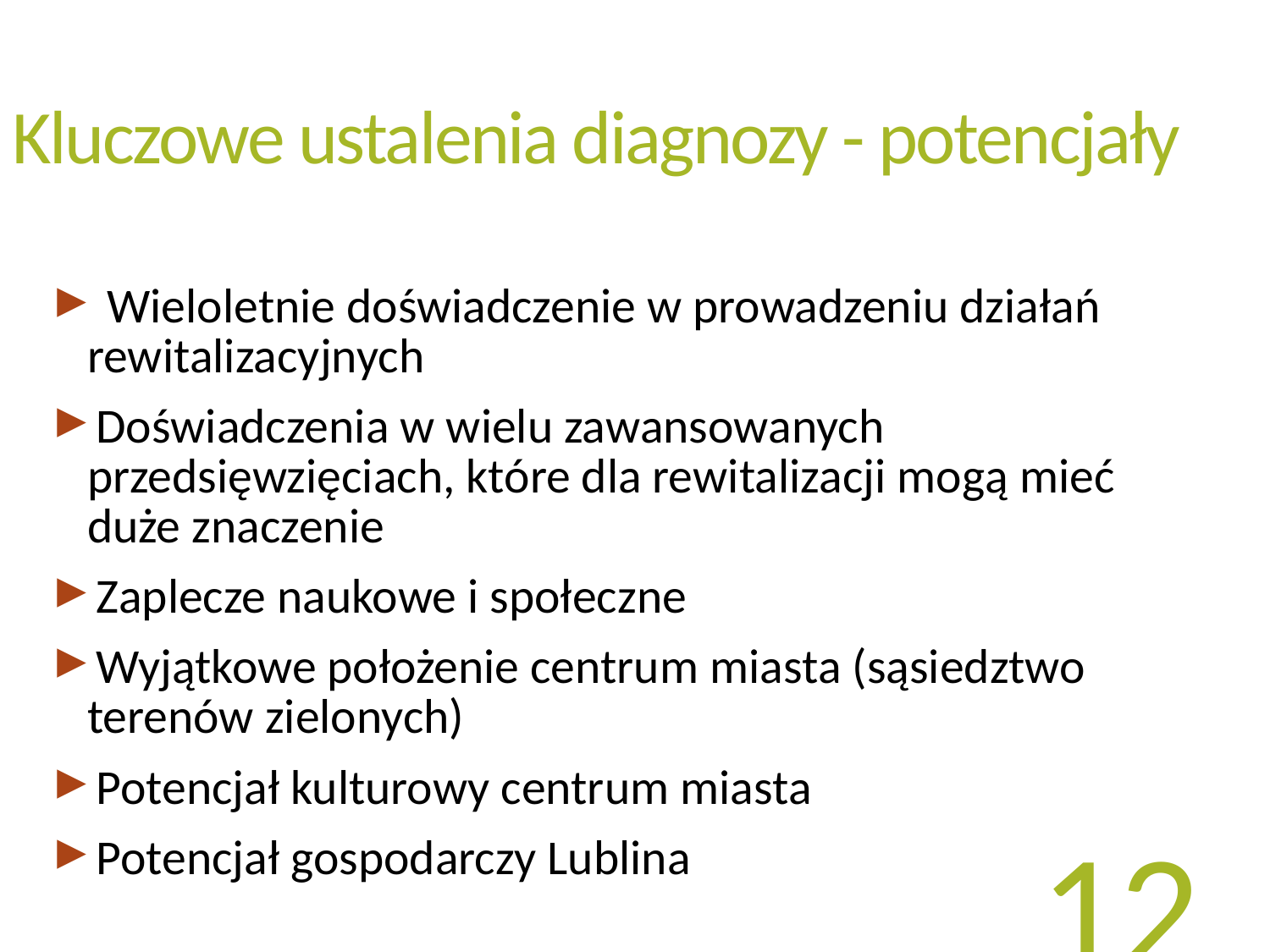

Kluczowe ustalenia diagnozy - potencjały
 Wieloletnie doświadczenie w prowadzeniu działań rewitalizacyjnych
Doświadczenia w wielu zawansowanych przedsięwzięciach, które dla rewitalizacji mogą mieć duże znaczenie
Zaplecze naukowe i społeczne
Wyjątkowe położenie centrum miasta (sąsiedztwo terenów zielonych)
Potencjał kulturowy centrum miasta
Potencjał gospodarczy Lublina
12